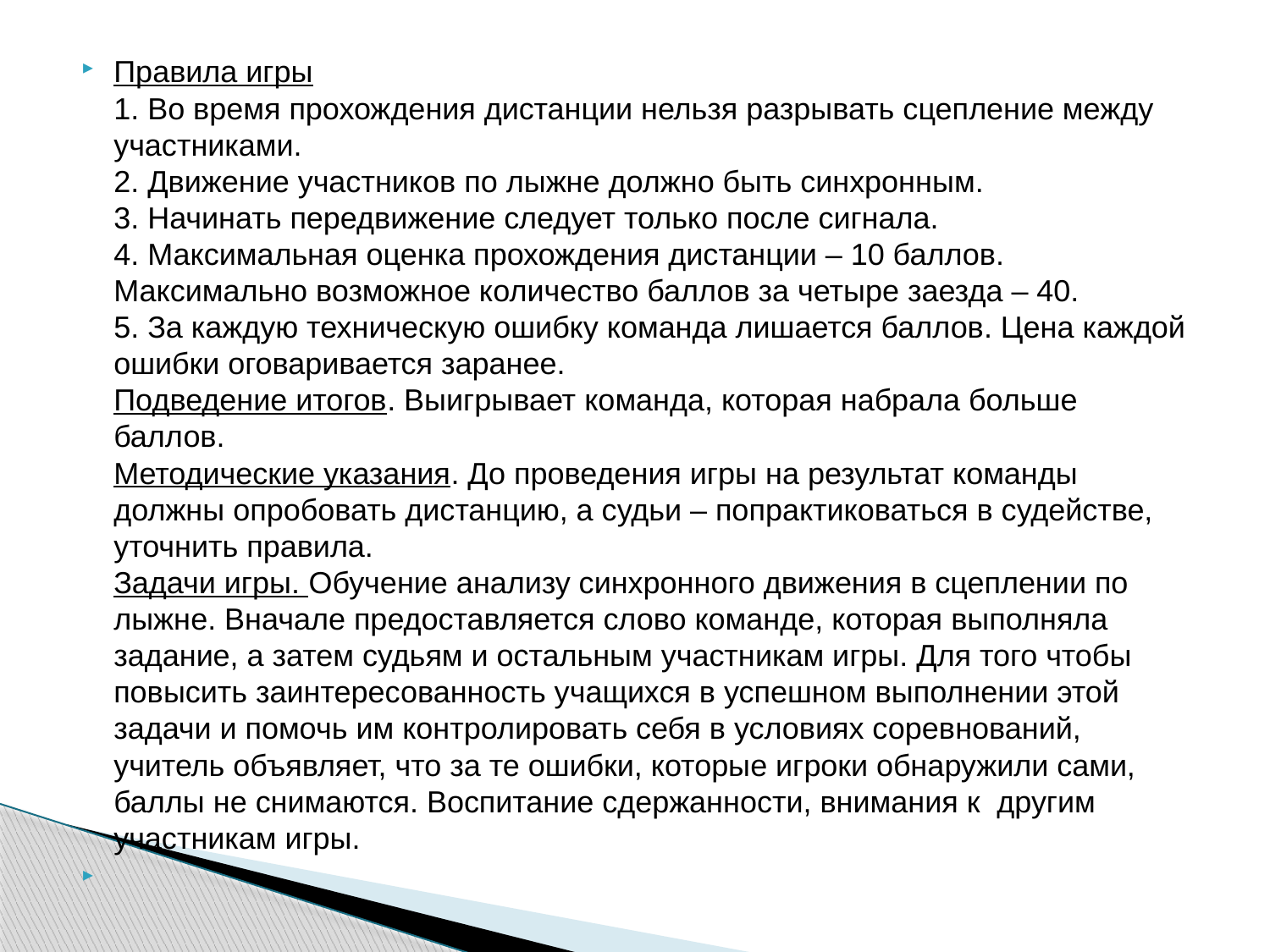

Правила игры
1. Во время прохождения дистанции нельзя разрывать сцепление между участниками.
2. Движение участников по лыжне должно быть синхронным.
3. Начинать передвижение следует только после сигнала.
4. Максимальная оценка прохождения дистанции – 10 баллов. Максимально возможное количество баллов за четыре заезда – 40.
5. За каждую техническую ошибку команда лишается баллов. Цена каждой ошибки оговаривается заранее.
Подведение итогов. Выигрывает команда, которая набрала больше баллов.
Методические указания. До проведения игры на результат команды должны опробовать дистанцию, а судьи – попрактиковаться в судействе, уточнить правила.
Задачи игры. Обучение анализу синхронного движения в сцеплении по лыжне. Вначале предоставляется слово команде, которая выполняла задание, а затем судьям и остальным участникам игры. Для того чтобы повысить заинтересованность учащихся в успешном выполнении этой задачи и помочь им контролировать себя в условиях соревнований, учитель объявляет, что за те ошибки, которые игроки обнаружили сами, баллы не снимаются. Воспитание сдержанности, внимания к  другим участникам игры.